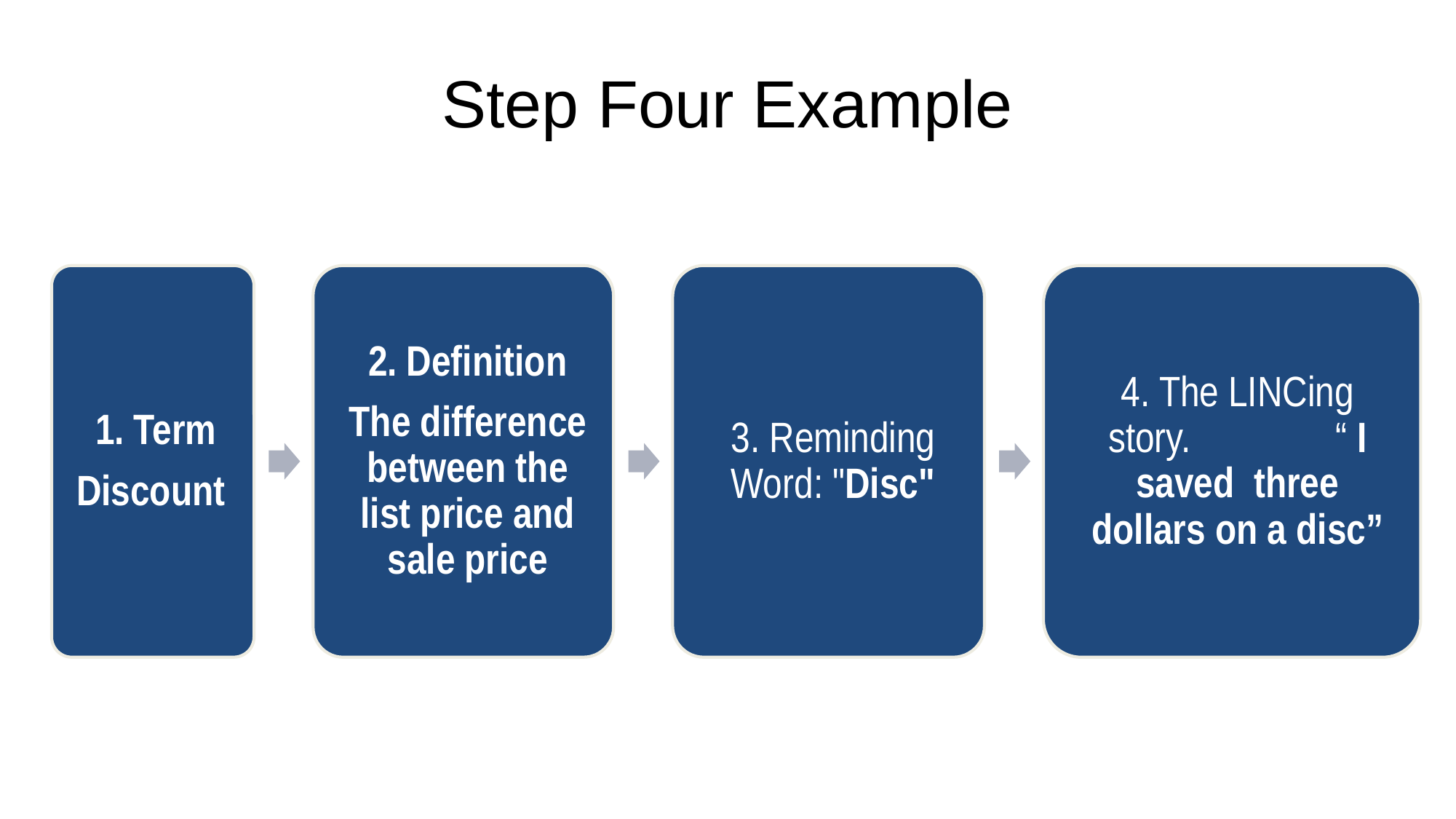

# Step Four Example
1. Term
Discount

2. Definition
The difference between the list price and sale price

3. Reminding Word: "Disc"

4. The LINCing story.               “ I saved  three dollars on a disc”